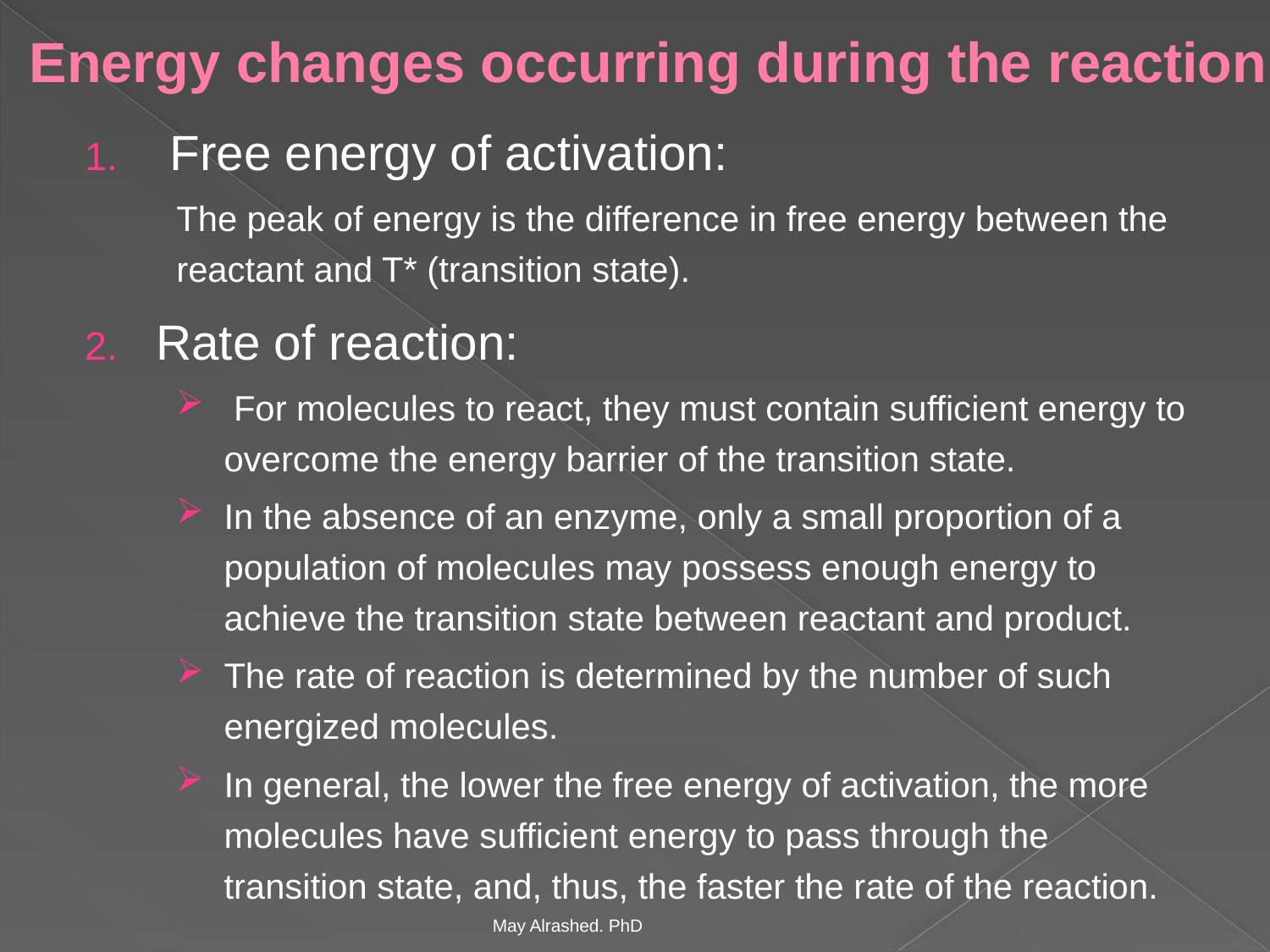

# Energy changes occurring during the reaction
 Free energy of activation:
The peak of energy is the difference in free energy between the reactant and T* (transition state).
Rate of reaction:
 For molecules to react, they must contain sufficient energy to overcome the energy barrier of the transition state.
In the absence of an enzyme, only a small proportion of a population of molecules may possess enough energy to achieve the transition state between reactant and product.
The rate of reaction is determined by the number of such energized molecules.
In general, the lower the free energy of activation, the more molecules have sufficient energy to pass through the transition state, and, thus, the faster the rate of the reaction.
May Alrashed. PhD